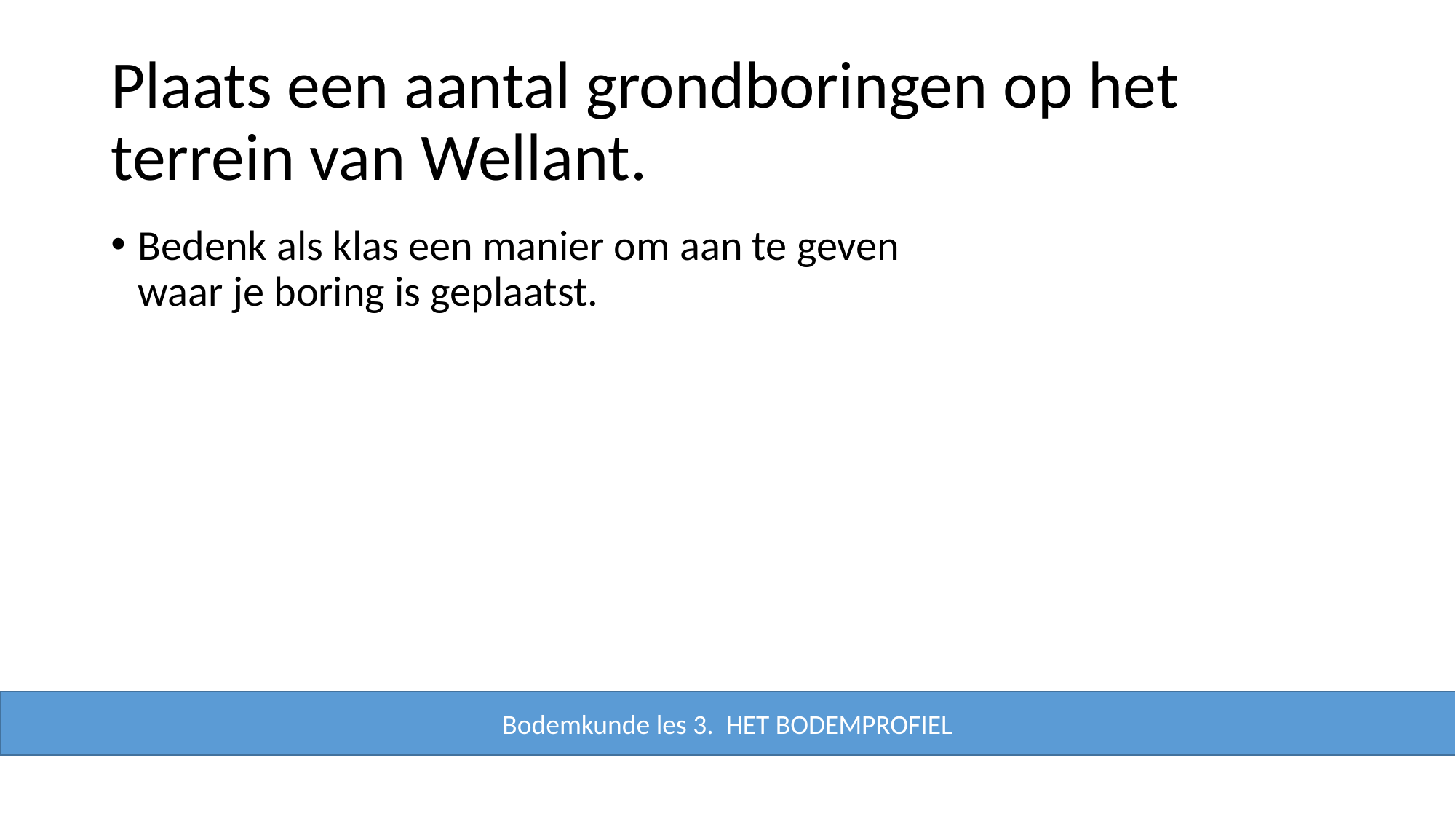

# Plaats een aantal grondboringen op het terrein van Wellant.
Bedenk als klas een manier om aan te geven waar je boring is geplaatst.
Bodemkunde les 3.  HET BODEMPROFIEL